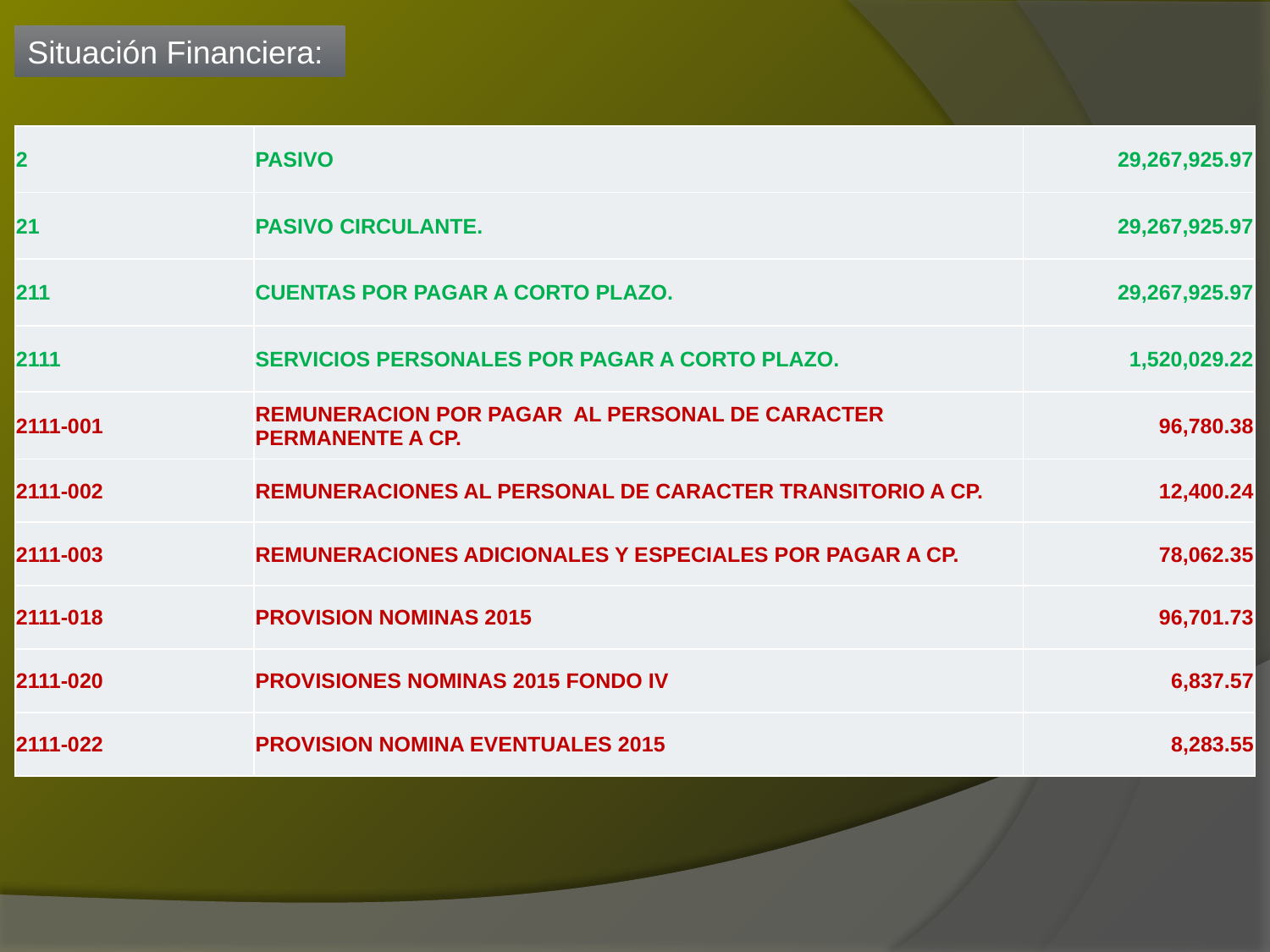

Situación Financiera:
| 2 | PASIVO | 29,267,925.97 |
| --- | --- | --- |
| 21 | PASIVO CIRCULANTE. | 29,267,925.97 |
| 211 | CUENTAS POR PAGAR A CORTO PLAZO. | 29,267,925.97 |
| 2111 | SERVICIOS PERSONALES POR PAGAR A CORTO PLAZO. | 1,520,029.22 |
| 2111-001 | REMUNERACION POR PAGAR AL PERSONAL DE CARACTER PERMANENTE A CP. | 96,780.38 |
| 2111-002 | REMUNERACIONES AL PERSONAL DE CARACTER TRANSITORIO A CP. | 12,400.24 |
| 2111-003 | REMUNERACIONES ADICIONALES Y ESPECIALES POR PAGAR A CP. | 78,062.35 |
| 2111-018 | PROVISION NOMINAS 2015 | 96,701.73 |
| 2111-020 | PROVISIONES NOMINAS 2015 FONDO IV | 6,837.57 |
| 2111-022 | PROVISION NOMINA EVENTUALES 2015 | 8,283.55 |